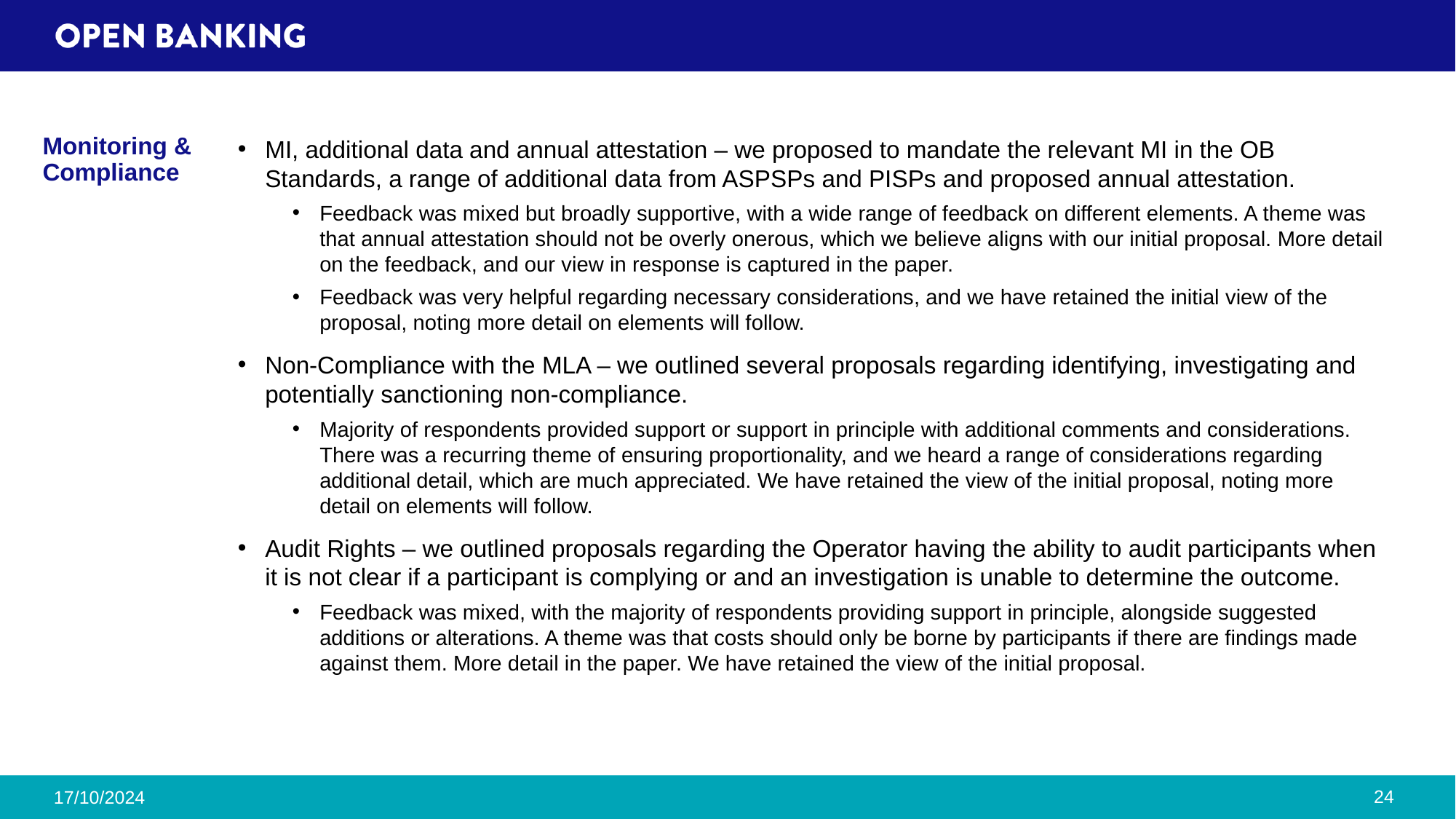

# Monitoring & Compliance
MI, additional data and annual attestation – we proposed to mandate the relevant MI in the OB Standards, a range of additional data from ASPSPs and PISPs and proposed annual attestation.
Feedback was mixed but broadly supportive, with a wide range of feedback on different elements. A theme was that annual attestation should not be overly onerous, which we believe aligns with our initial proposal. More detail on the feedback, and our view in response is captured in the paper.
Feedback was very helpful regarding necessary considerations, and we have retained the initial view of the proposal, noting more detail on elements will follow.
Non-Compliance with the MLA – we outlined several proposals regarding identifying, investigating and potentially sanctioning non-compliance.
Majority of respondents provided support or support in principle with additional comments and considerations. There was a recurring theme of ensuring proportionality, and we heard a range of considerations regarding additional detail, which are much appreciated. We have retained the view of the initial proposal, noting more detail on elements will follow.
Audit Rights – we outlined proposals regarding the Operator having the ability to audit participants when it is not clear if a participant is complying or and an investigation is unable to determine the outcome.
Feedback was mixed, with the majority of respondents providing support in principle, alongside suggested additions or alterations. A theme was that costs should only be borne by participants if there are findings made against them. More detail in the paper. We have retained the view of the initial proposal.

24
17/10/2024